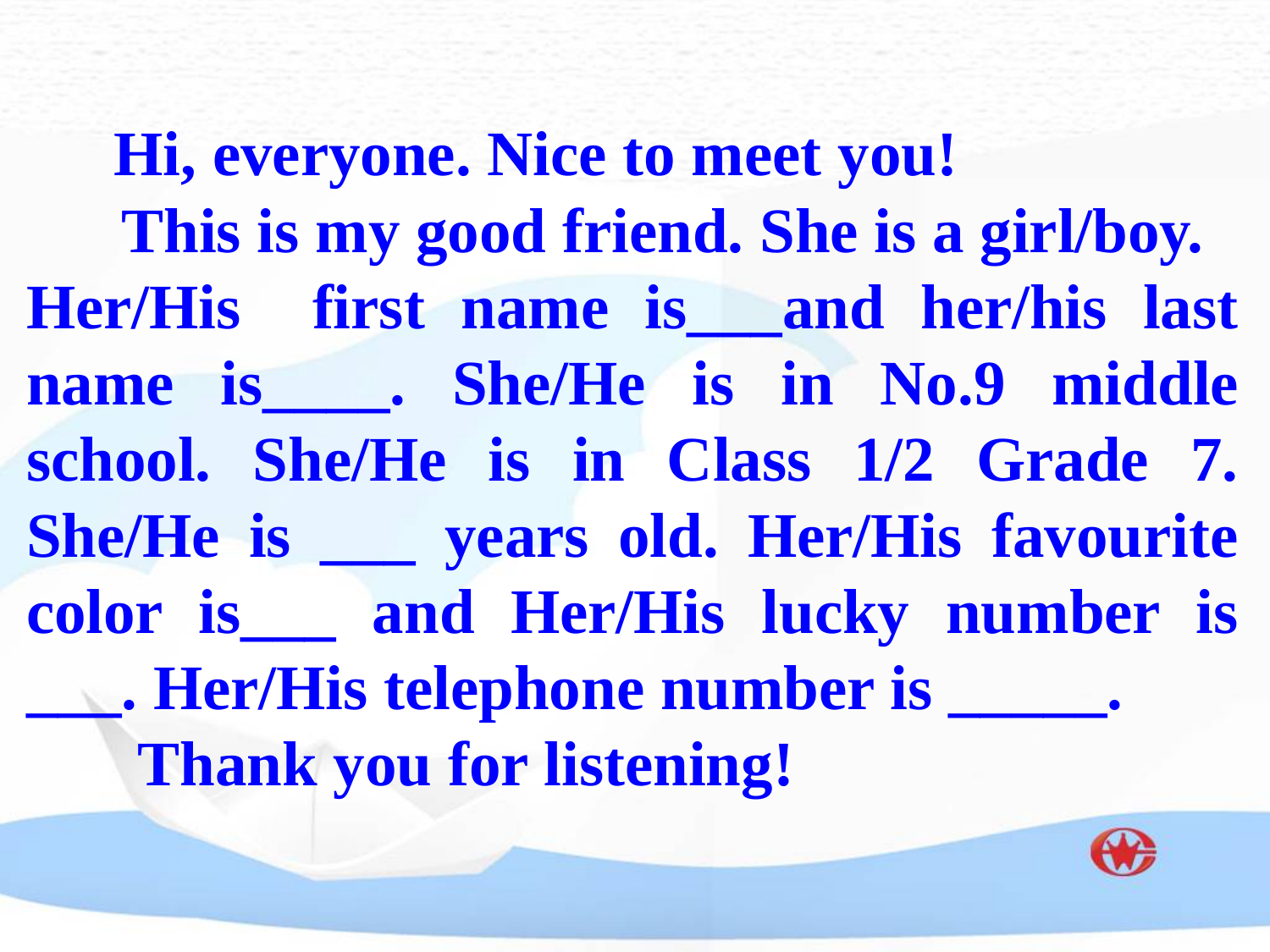

Hi, everyone. Nice to meet you!
      This is my good friend. She is a girl/boy.
Her/His  first name is___and her/his last name is____. She/He is in No.9 middle school. She/He is in Class 1/2 Grade 7. She/He is ___ years old. Her/His favourite color is___ and Her/His lucky number is ___. Her/His telephone number is _____.
       Thank you for listening!